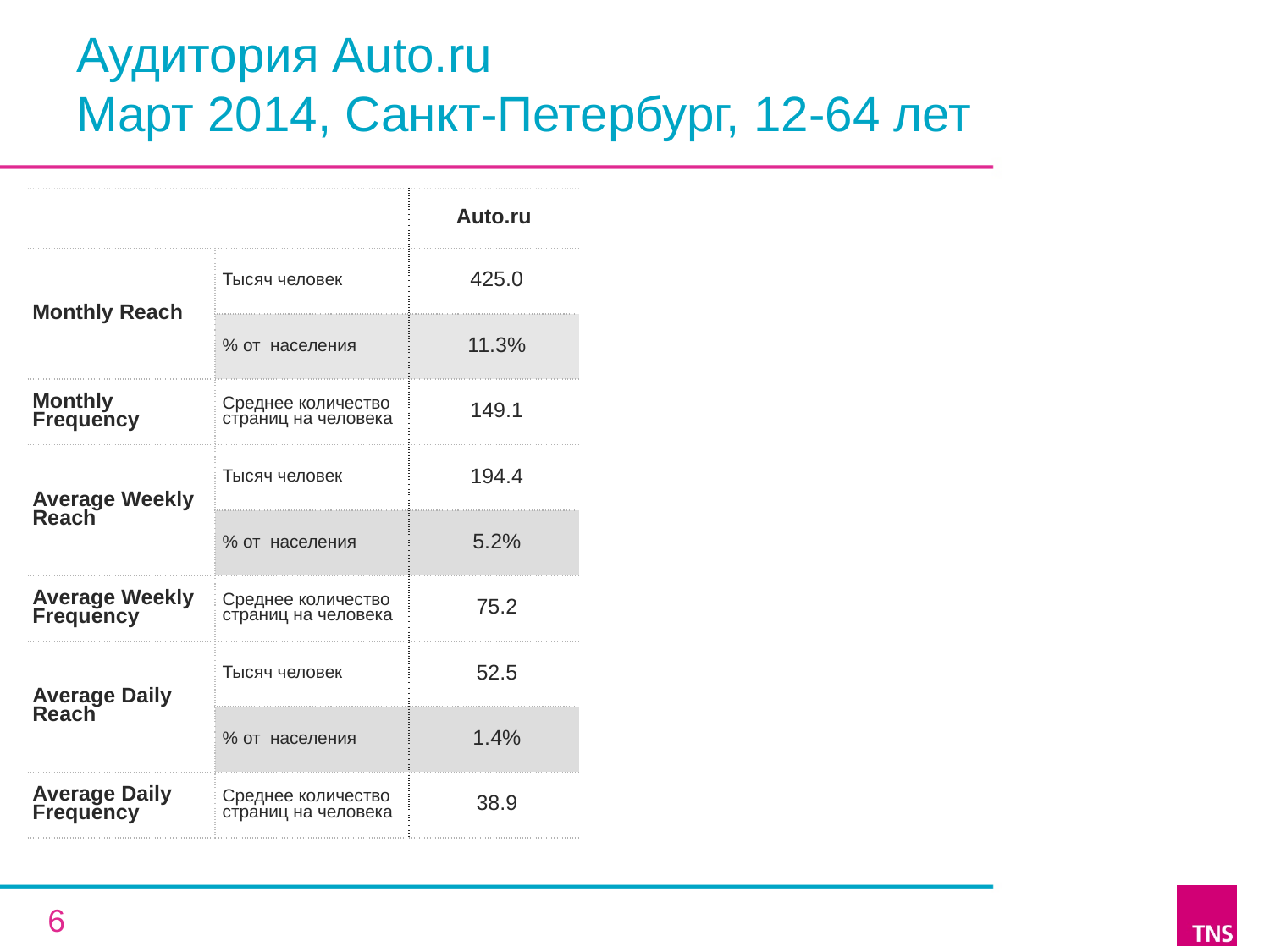

# Аудитория Auto.ru Март 2014, Санкт-Петербург, 12-64 лет
|  |  | Auto.ru |
| --- | --- | --- |
| Monthly Reach | Тысяч человек | 425.0 |
|  | % от населения | 11.3% |
| Monthly Frequency | Среднее количество страниц на человека | 149.1 |
| Average Weekly Reach | Тысяч человек | 194.4 |
|  | % от населения | 5.2% |
| Average Weekly Frequency | Среднее количество страниц на человека | 75.2 |
| Average Daily Reach | Тысяч человек | 52.5 |
|  | % от населения | 1.4% |
| Average Daily Frequency | Среднее количество страниц на человека | 38.9 |

6